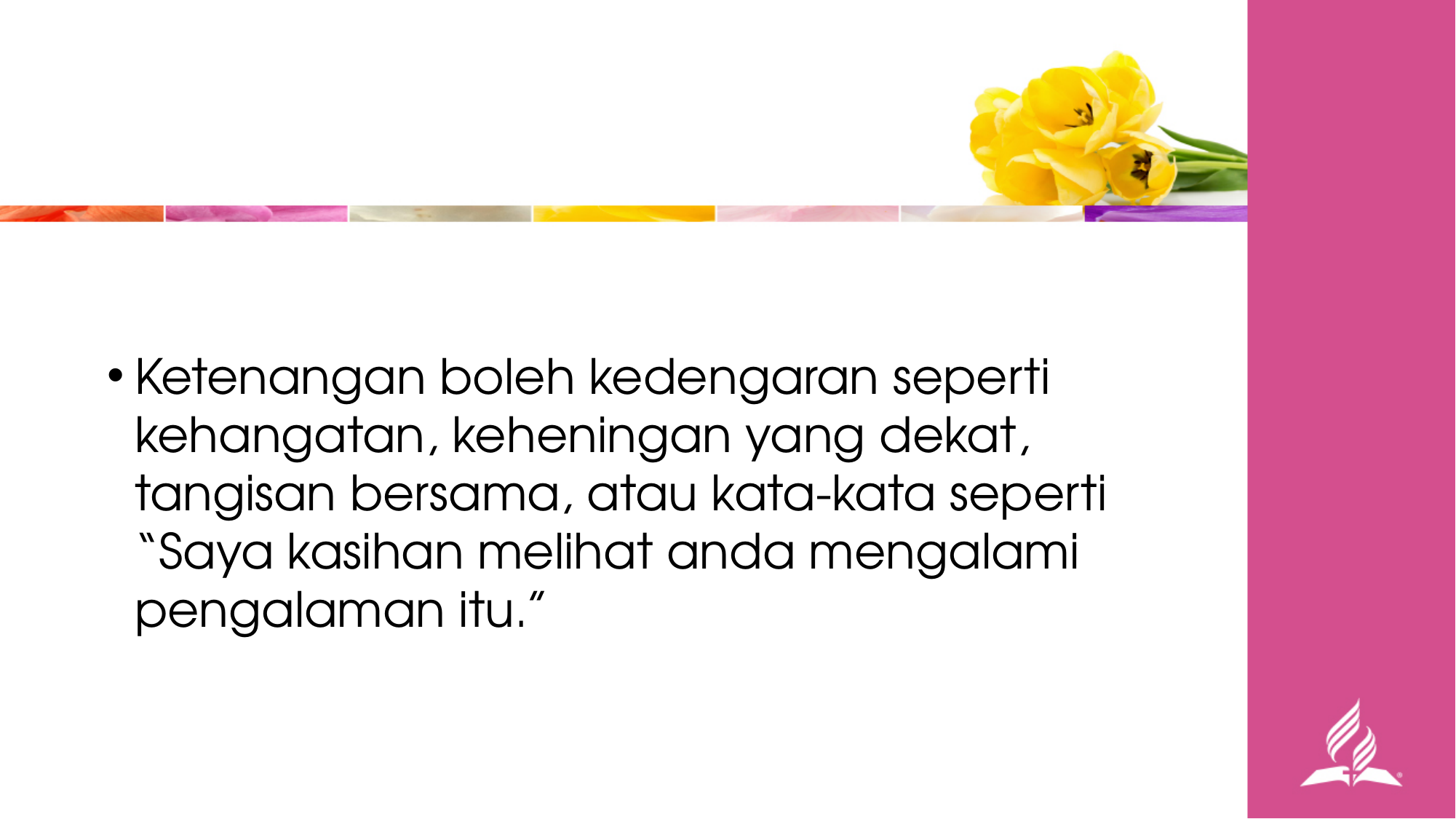

Ketenangan boleh kedengaran seperti kehangatan, keheningan yang dekat, tangisan bersama, atau kata-kata seperti “Saya kasihan melihat anda mengalami pengalaman itu.”